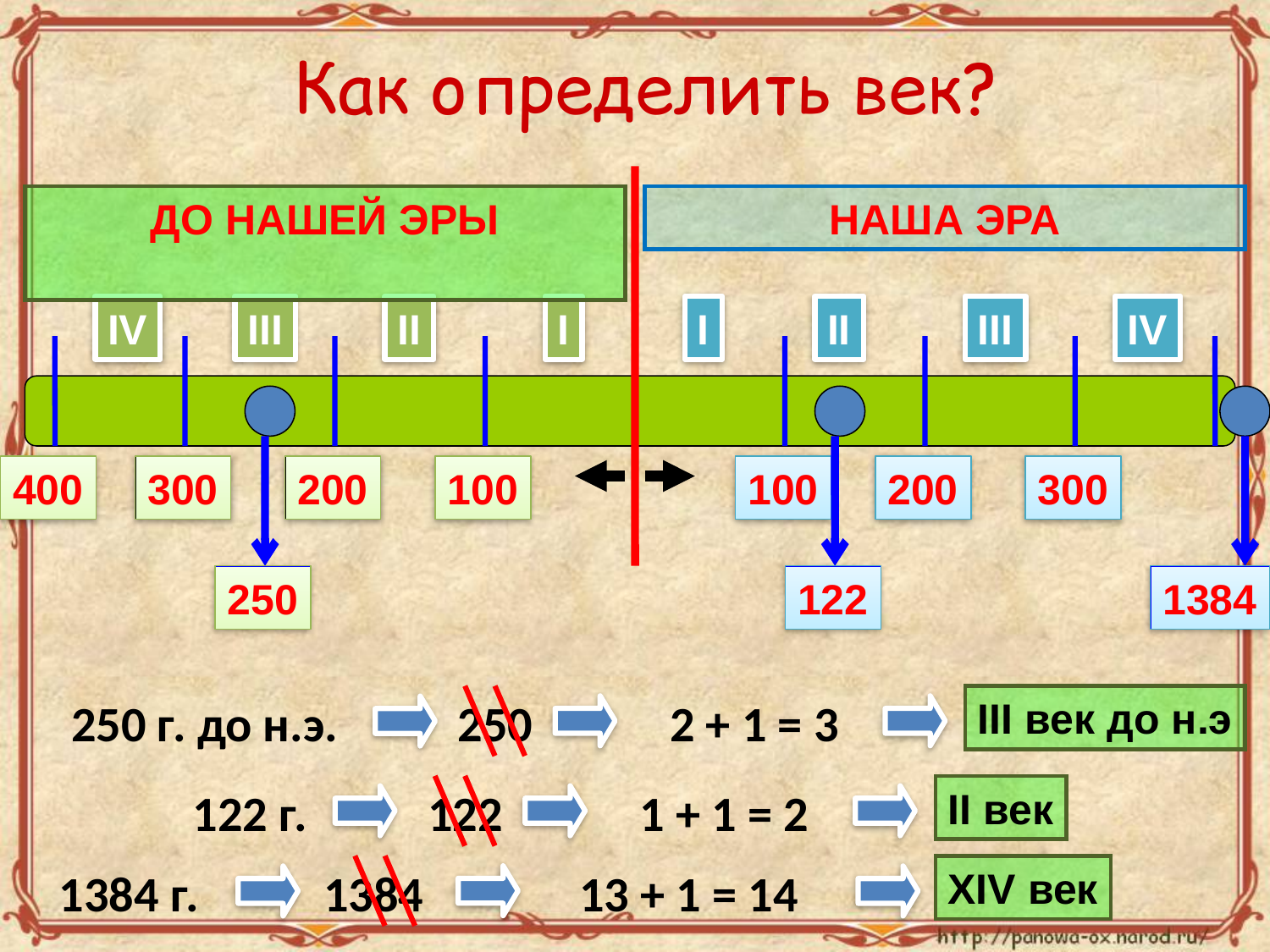

Как определить век?

НАША ЭРА
ДО НАШЕЙ ЭРЫ

IV
III
II
I
I
II
III
IV

400
300
200
100
100
200
300

250
122
1384
250

250 г. до н.э.
2 + 1 = 3
III век до н.э

122

122 г.
1 + 1 = 2
II век

1384 г.
1384
13 + 1 = 14
XIV век